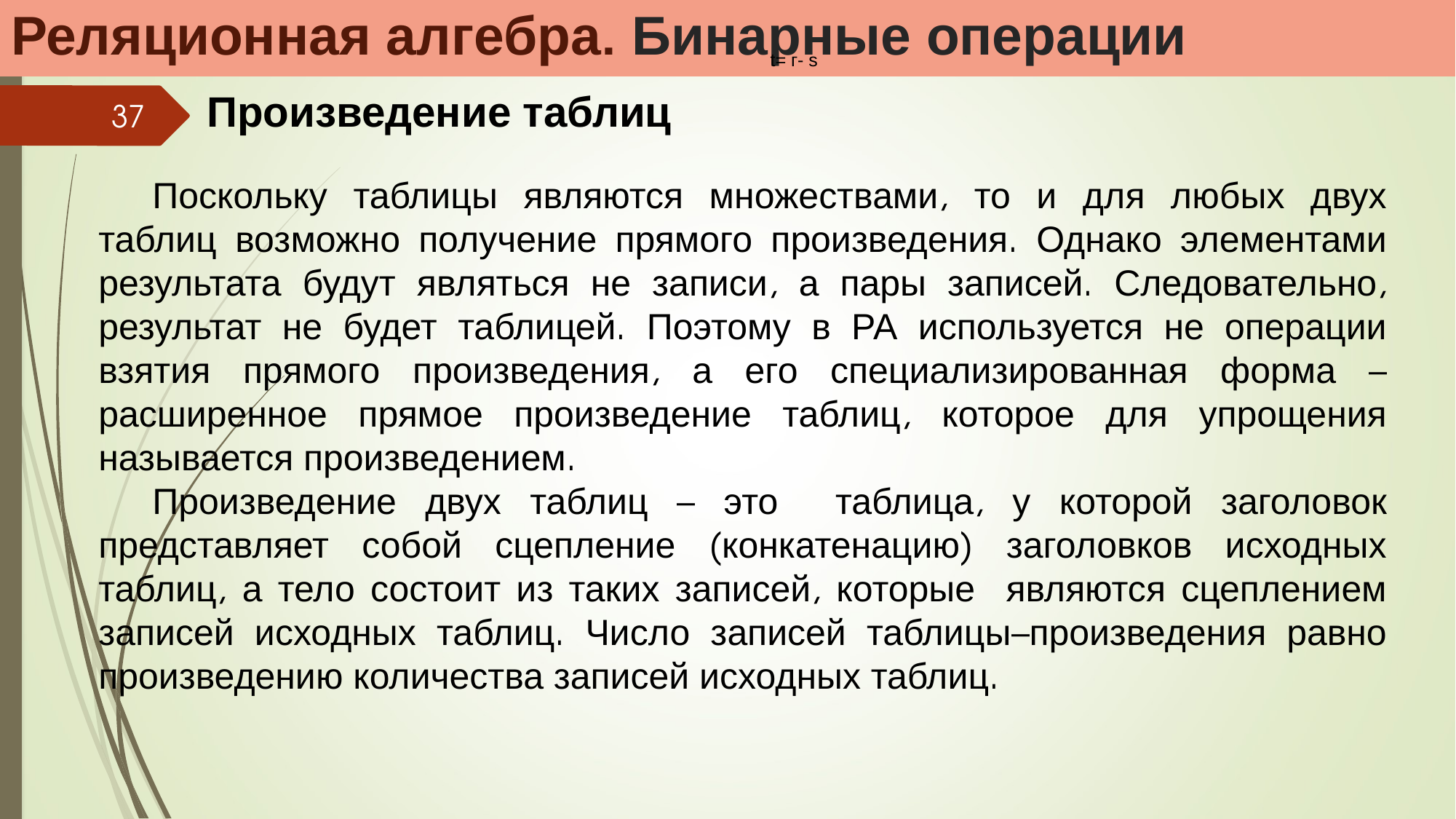

Реляционная алгебра. Бинарные операции
t= г- s
Произведение таблиц
37
Поскольку таблицы являются множествами, то и для любых двух таблиц возможно получение прямого произведения. Однако элементами результата будут являться не записи, а пары записей. Следовательно, результат не будет таблицей. Поэтому в РА используется не операции взятия прямого произведения, а его специализированная форма – расширенное прямое произведение таблиц, которое для упрощения называется произведением.
Произведение двух таблиц – это  таблица, у которой заголовок представляет собой сцепление (конкатенацию) заголовков исходных таблиц, а тело состоит из таких записей, которые  являются сцеплением записей исходных таблиц. Число записей таблицы–произведения равно произведению количества записей исход­ных таблиц.